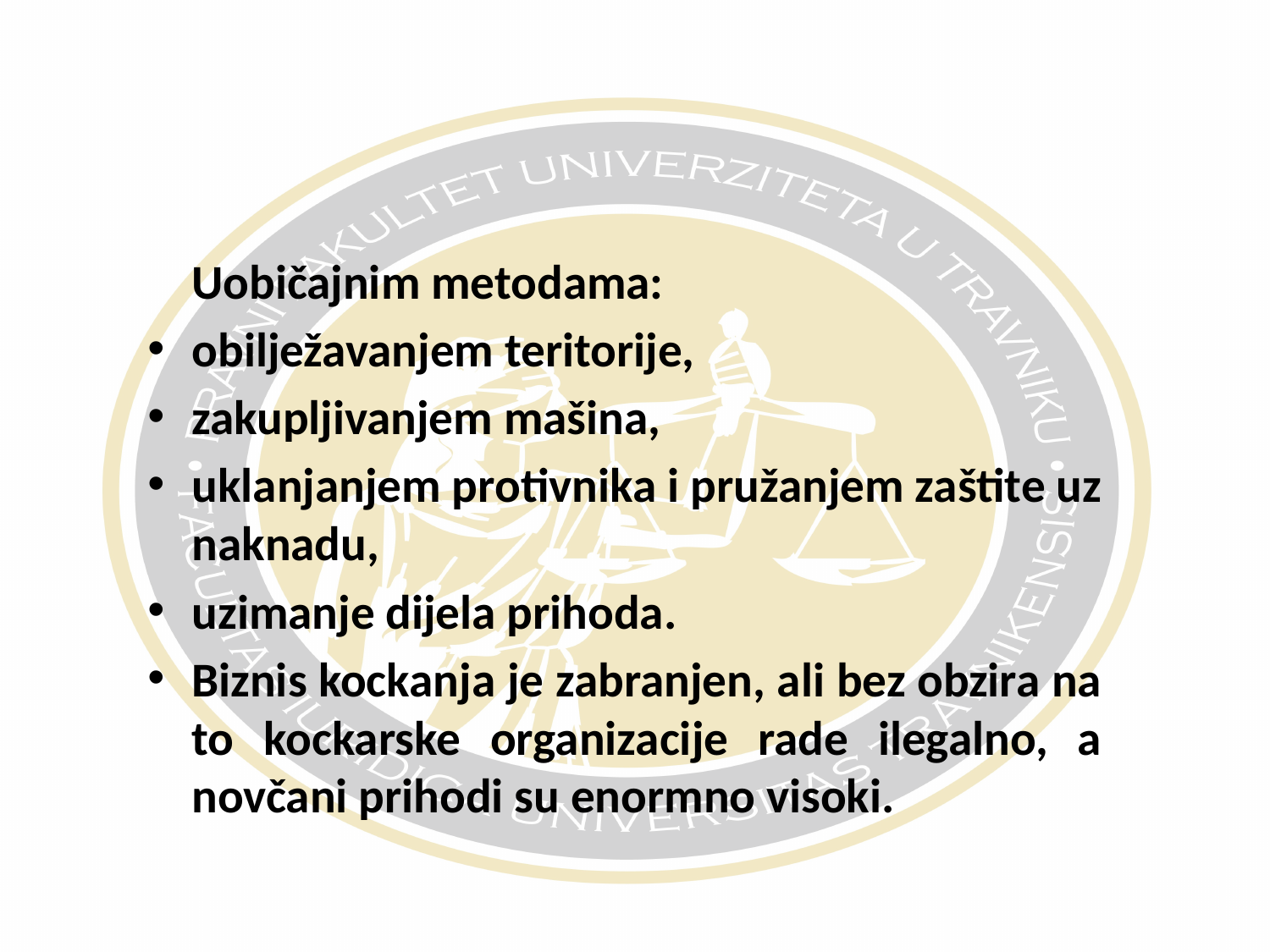

#

    Uobičajnim metodama:
obilježavanjem teritorije,
zakupljivanjem mašina,
uklanjanjem protivnika i pružanjem zaštite uz naknadu,
uzimanje dijela prihoda.
Biznis kockanja je zabranjen, ali bez obzira na to kockarske organizacije rade ilegalno, a novčani prihodi su enormno visoki.